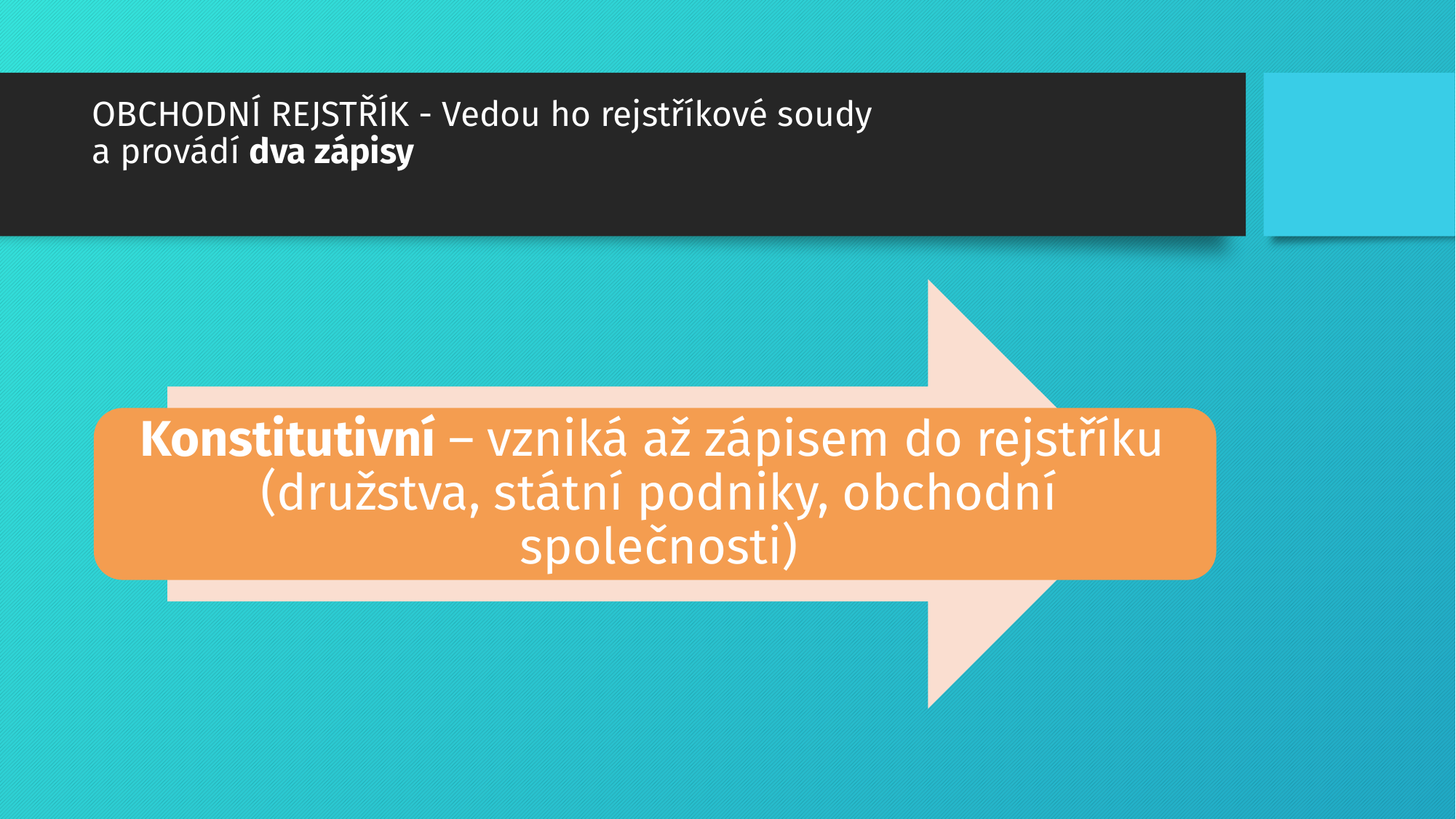

# OBCHODNÍ REJSTŘÍK - Vedou ho rejstříkové soudy a provádí dva zápisy
Konstitutivní – vzniká až zápisem do rejstříku
(družstva, státní podniky, obchodní společnosti)